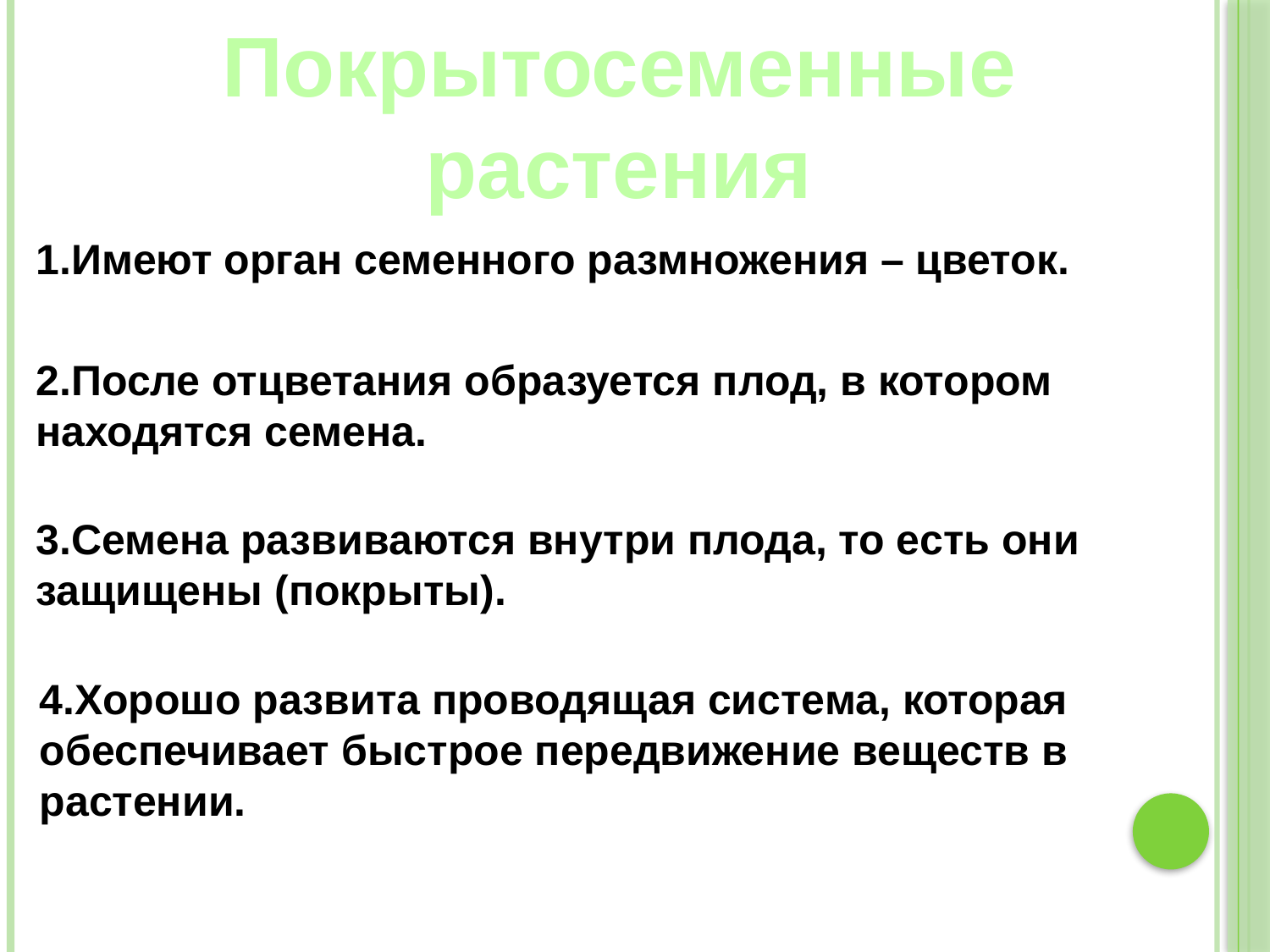

# Покрытосеменные растения
1.Имеют орган семенного размножения – цветок.
2.После отцветания образуется плод, в котором находятся семена.
3.Семена развиваются внутри плода, то есть они защищены (покрыты).
4.Хорошо развита проводящая система, которая обеспечивает быстрое передвижение веществ в растении.